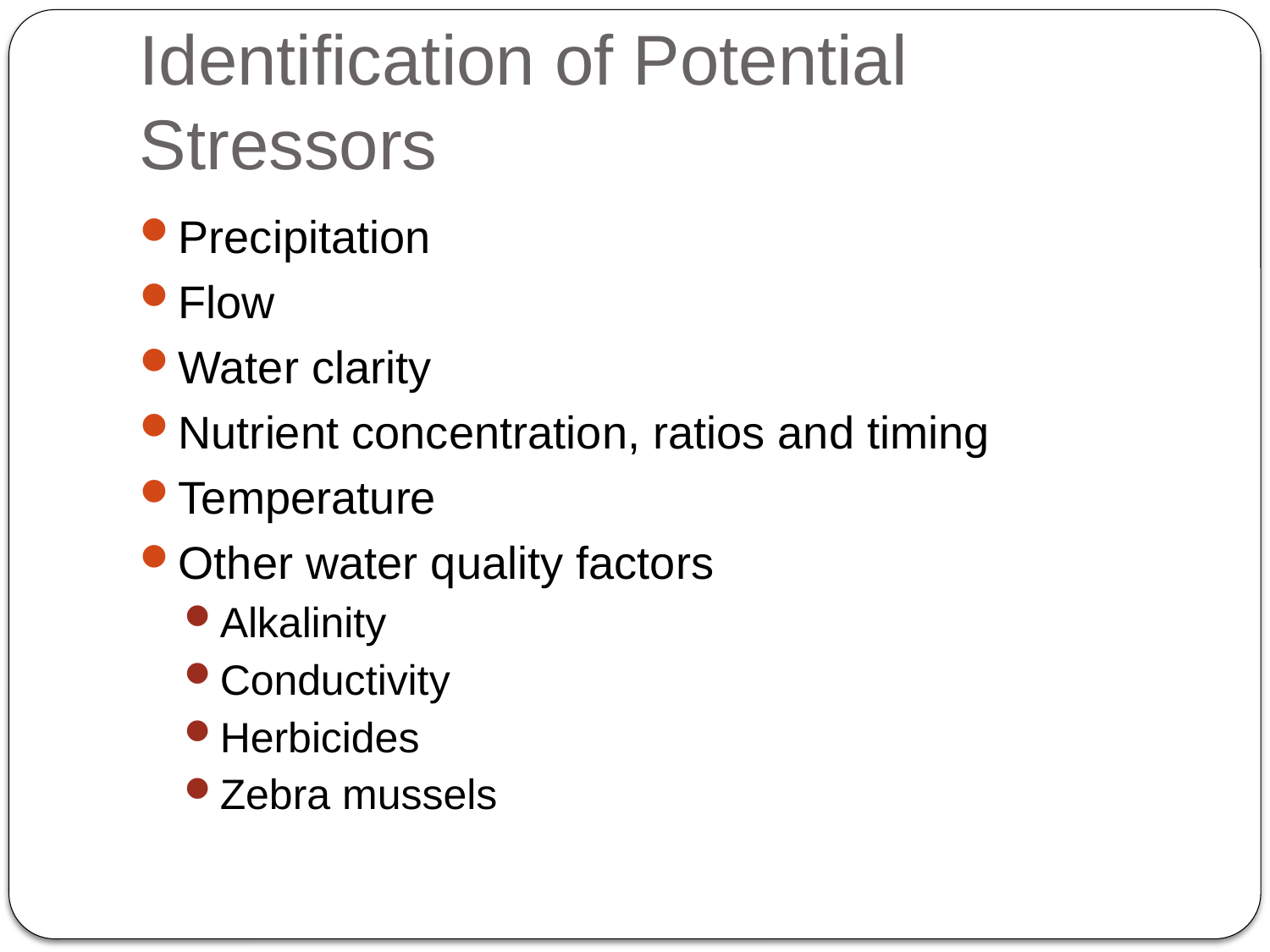

# Identification of Potential Stressors
Precipitation
Flow
Water clarity
Nutrient concentration, ratios and timing
Temperature
Other water quality factors
Alkalinity
Conductivity
Herbicides
Zebra mussels